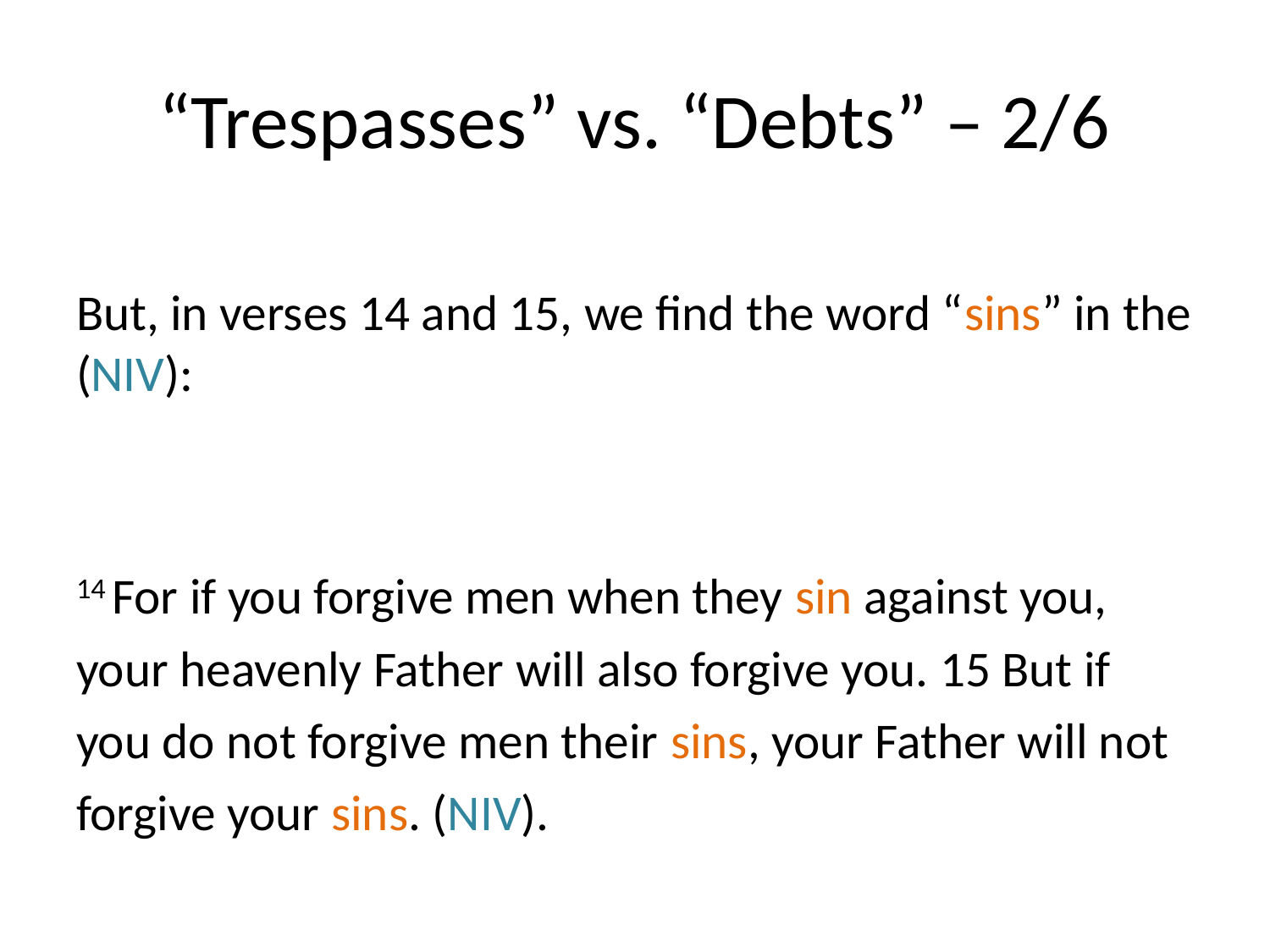

# “Trespasses” vs. “Debts” – 2/6

But, in verses 14 and 15, we find the word “sins” in the (NIV):

14 For if you forgive men when they sin against you, your heavenly Father will also forgive you. 15 But if you do not forgive men their sins, your Father will not forgive your sins. (NIV).